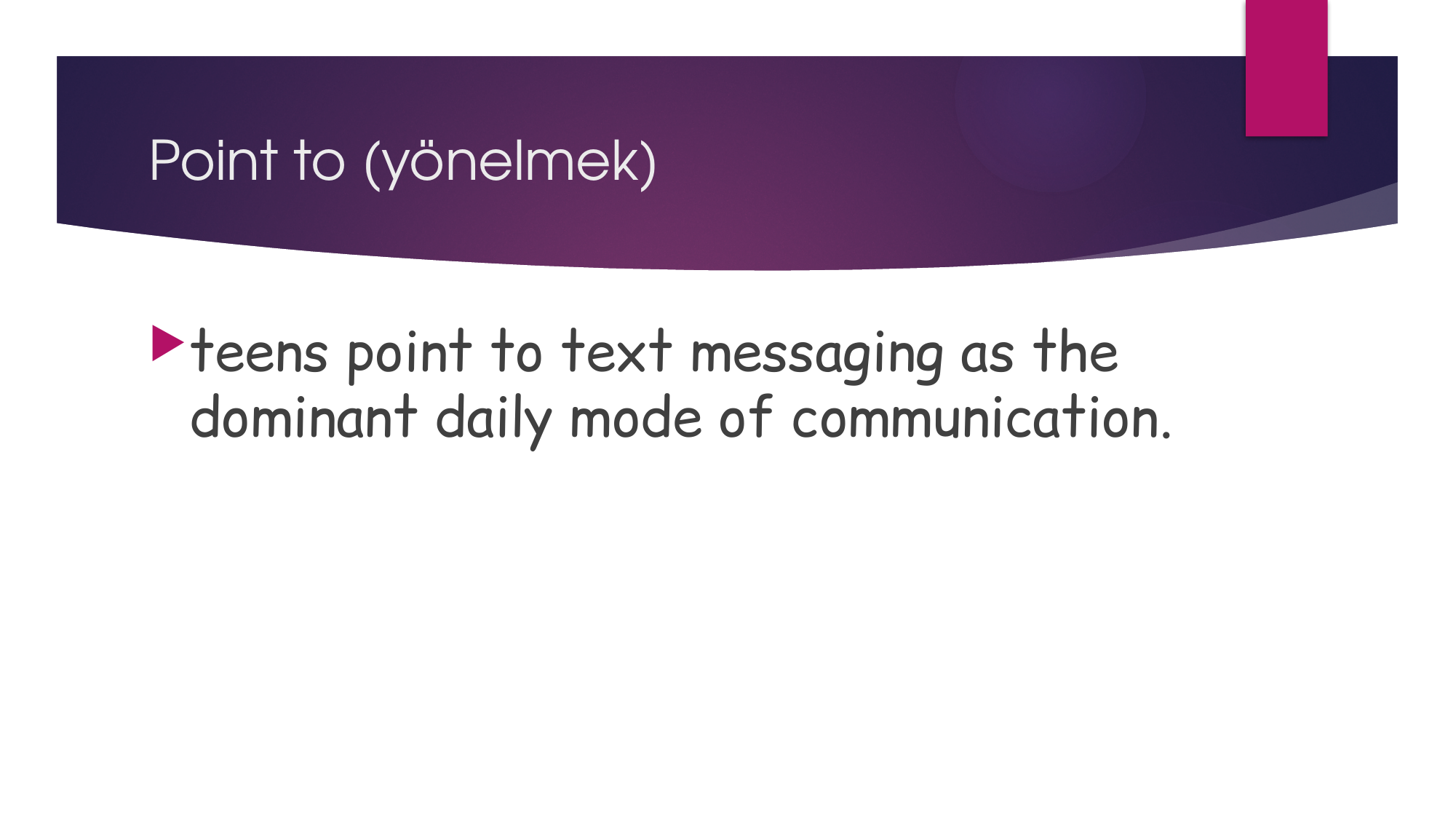

# Point to (yönelmek)
teens point to text messaging as the dominant daily mode of communication.